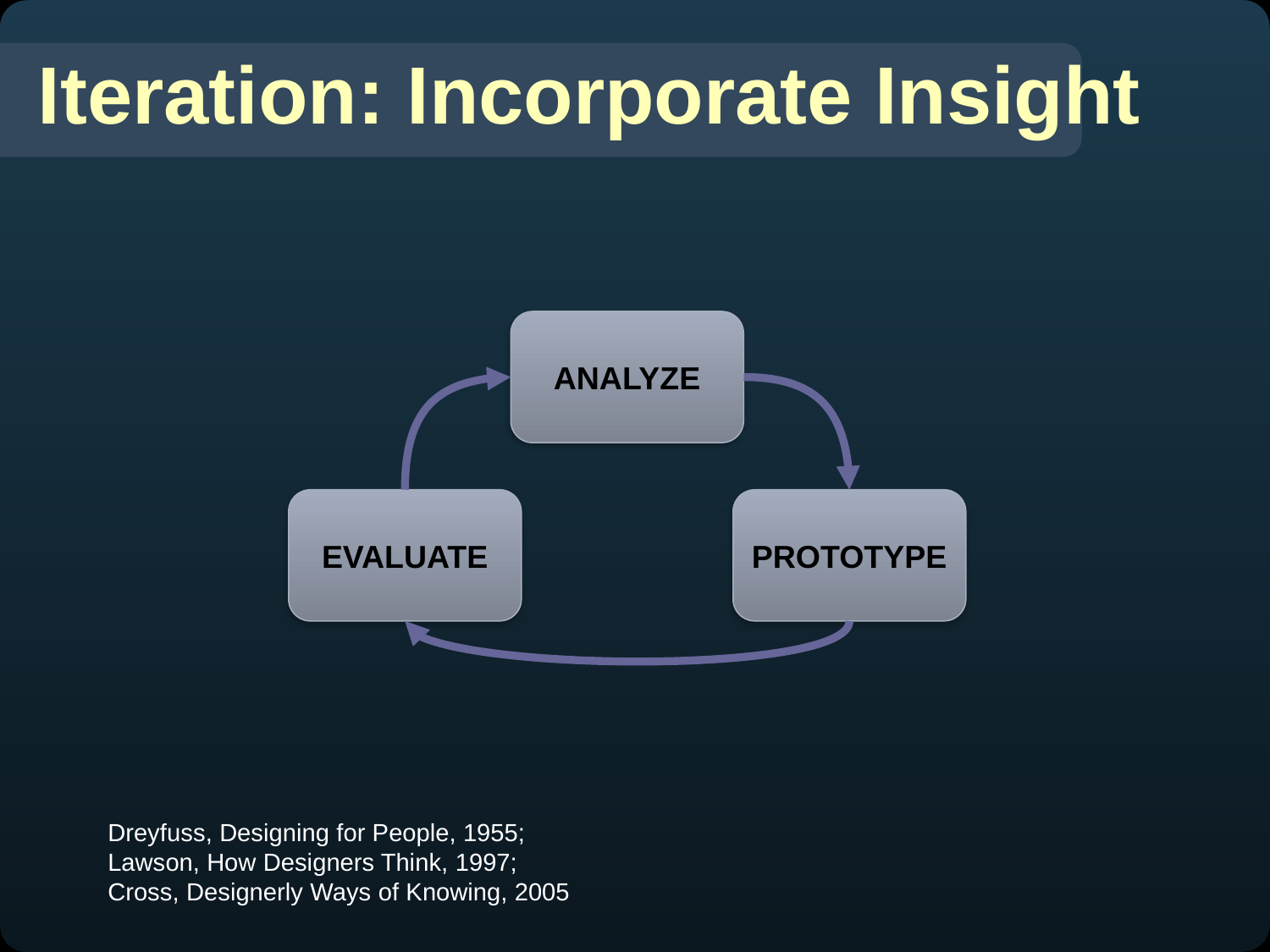

Iteration: Incorporate Insight

ANALYZE
EVALUATE
PROTOTYPE
Dreyfuss, Designing for People, 1955;
Lawson, How Designers Think, 1997;
Cross, Designerly Ways of Knowing, 2005